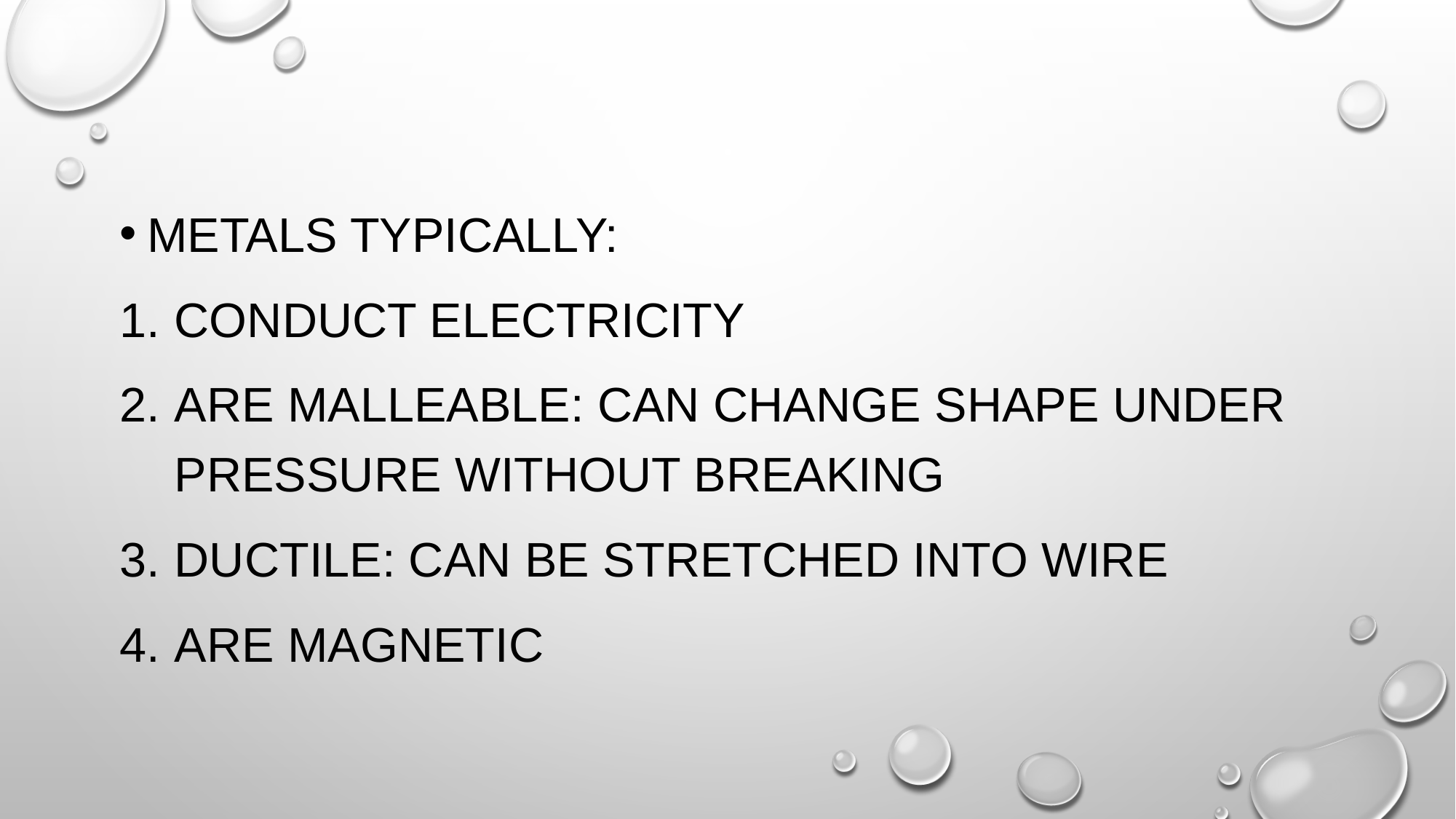

Metals typically:
Conduct electricity
Are Malleable: can change shape under pressure without breaking
Ductile: Can be stretched into wire
Are magnetic